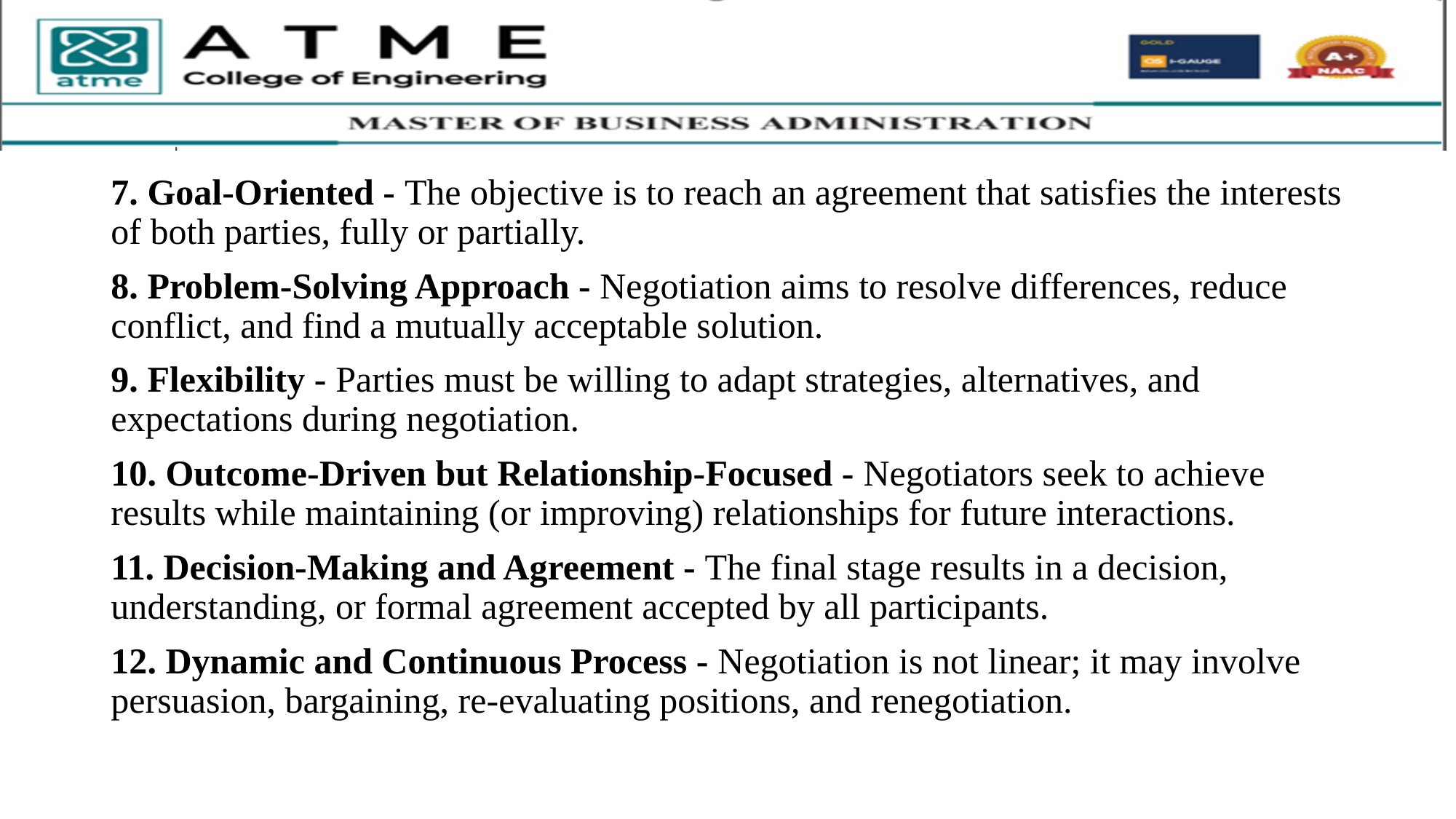

7. Goal-Oriented - The objective is to reach an agreement that satisfies the interests of both parties, fully or partially.
8. Problem-Solving Approach - Negotiation aims to resolve differences, reduce conflict, and find a mutually acceptable solution.
9. Flexibility - Parties must be willing to adapt strategies, alternatives, and expectations during negotiation.
10. Outcome-Driven but Relationship-Focused - Negotiators seek to achieve results while maintaining (or improving) relationships for future interactions.
11. Decision-Making and Agreement - The final stage results in a decision, understanding, or formal agreement accepted by all participants.
12. Dynamic and Continuous Process - Negotiation is not linear; it may involve persuasion, bargaining, re-evaluating positions, and renegotiation.